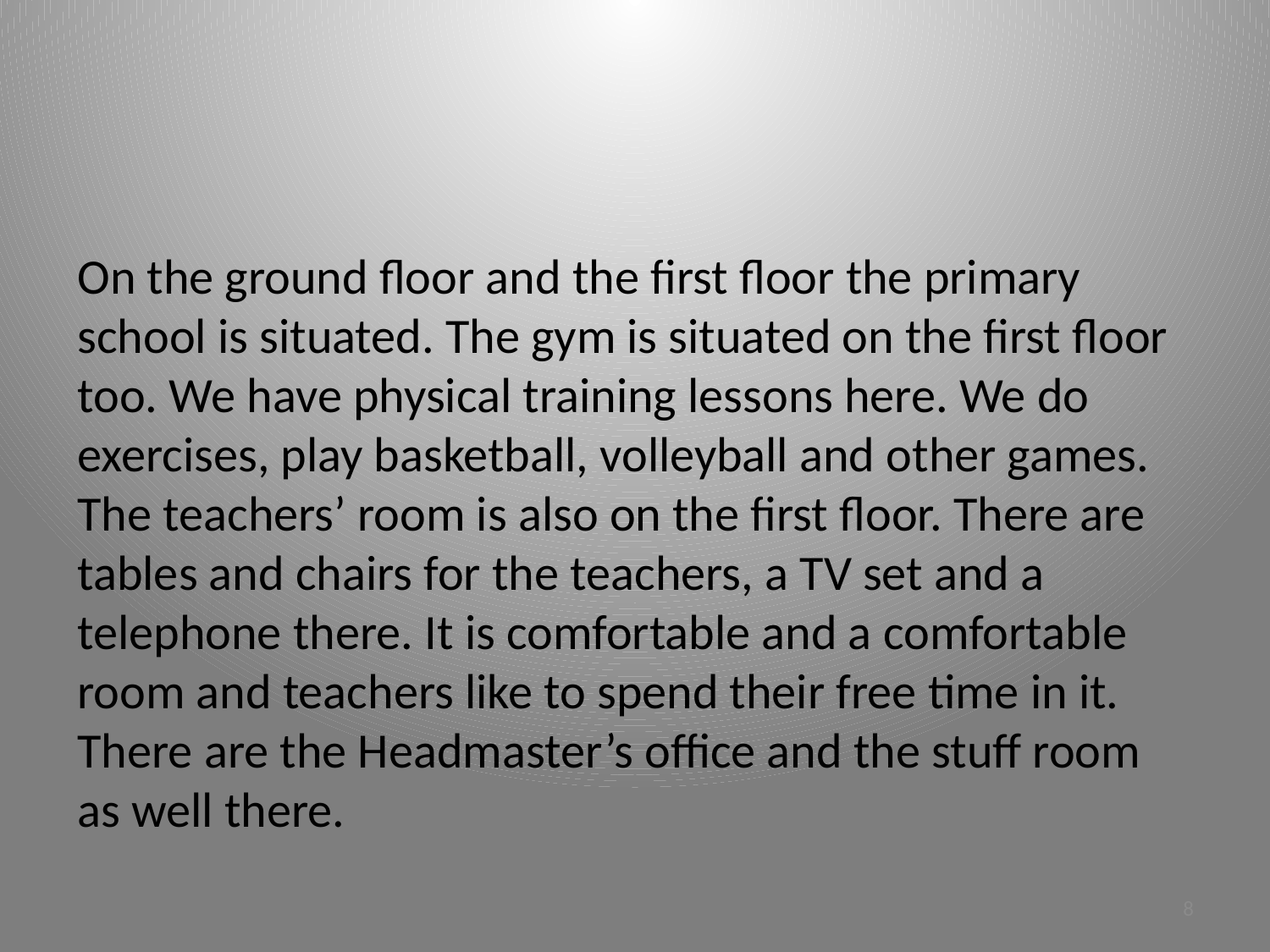

On the ground floor and the first floor the primary school is situated. The gym is situated on the first floor too. We have physical training lessons here. We do exercises, play basketball, volleyball and other games. The teachers’ room is also on the first floor. There are tables and chairs for the teachers, a TV set and a telephone there. It is comfortable and a comfortable room and teachers like to spend their free time in it. There are the Headmaster’s office and the stuff room as well there.
8